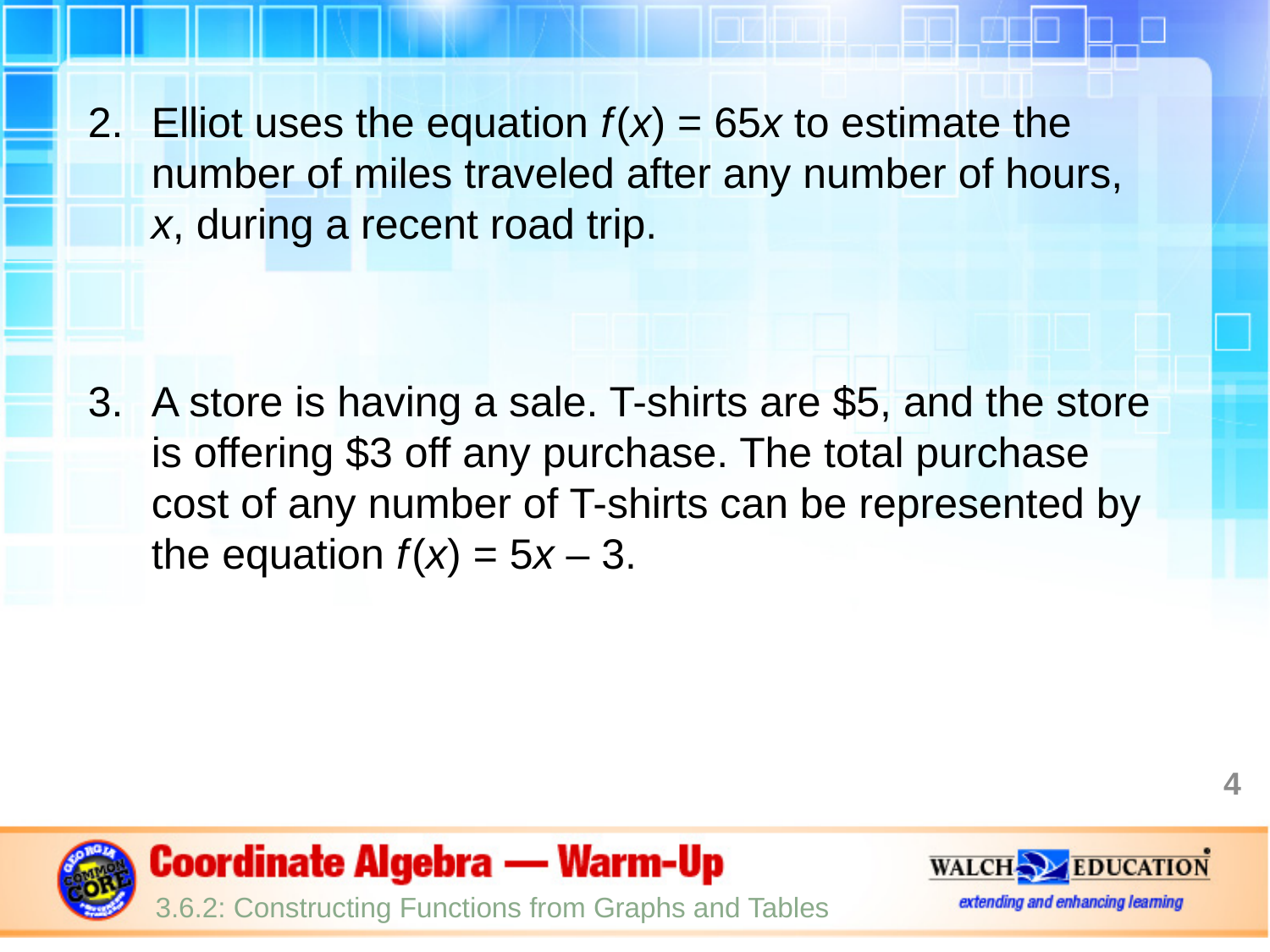

Elliot uses the equation f (x) = 65x to estimate the number of miles traveled after any number of hours, x, during a recent road trip.

A store is having a sale. T-shirts are $5, and the store is offering $3 off any purchase. The total purchase cost of any number of T-shirts can be represented by the equation f (x) = 5x – 3.
4

3.6.2: Constructing Functions from Graphs and Tables